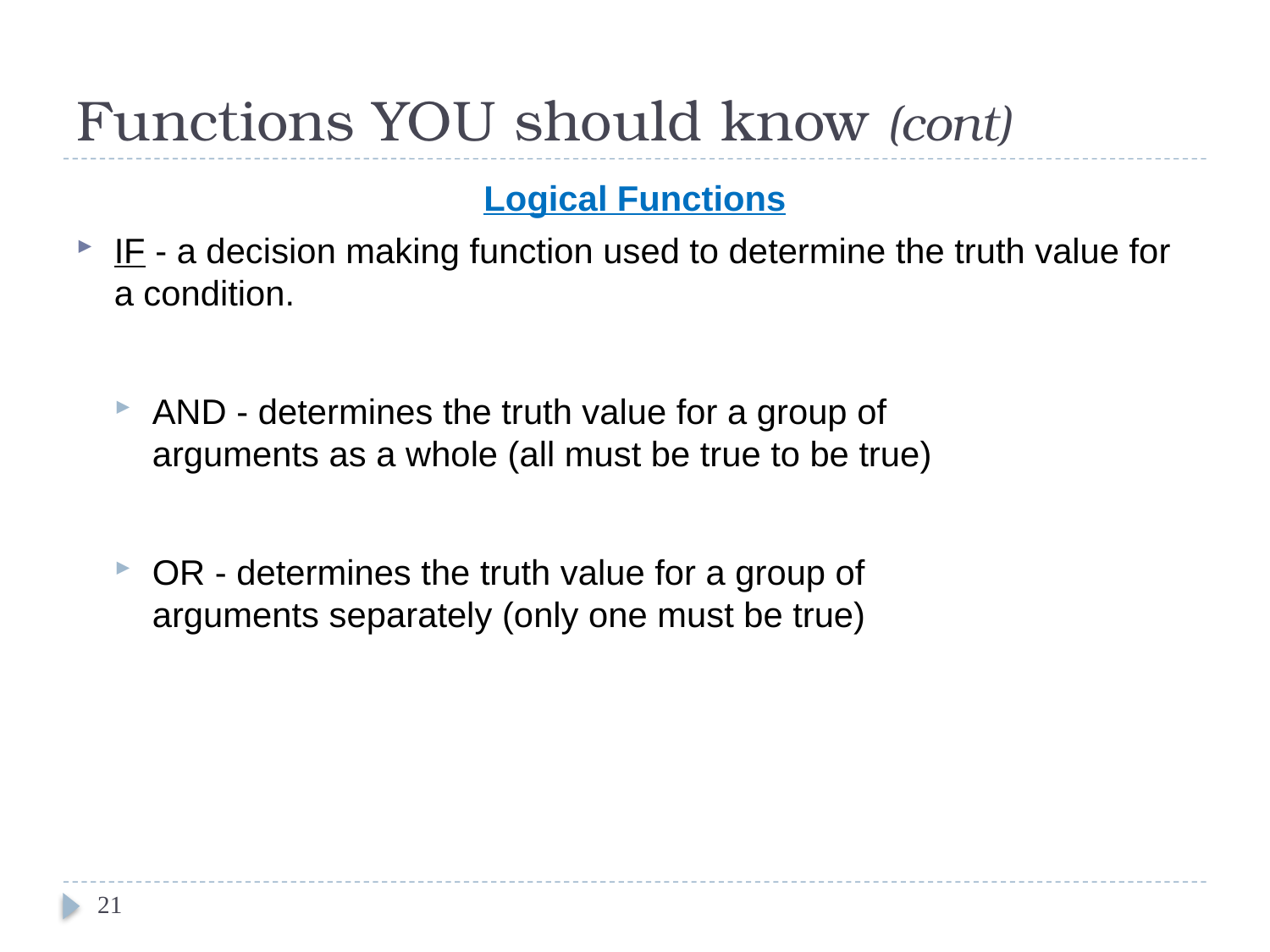

# Functions YOU should know (cont)
Logical Functions
IF - a decision making function used to determine the truth value for a condition.

AND - determines the truth value for a group of
arguments as a whole (all must be true to be true)

OR - determines the truth value for a group of
arguments separately (only one must be true)

21